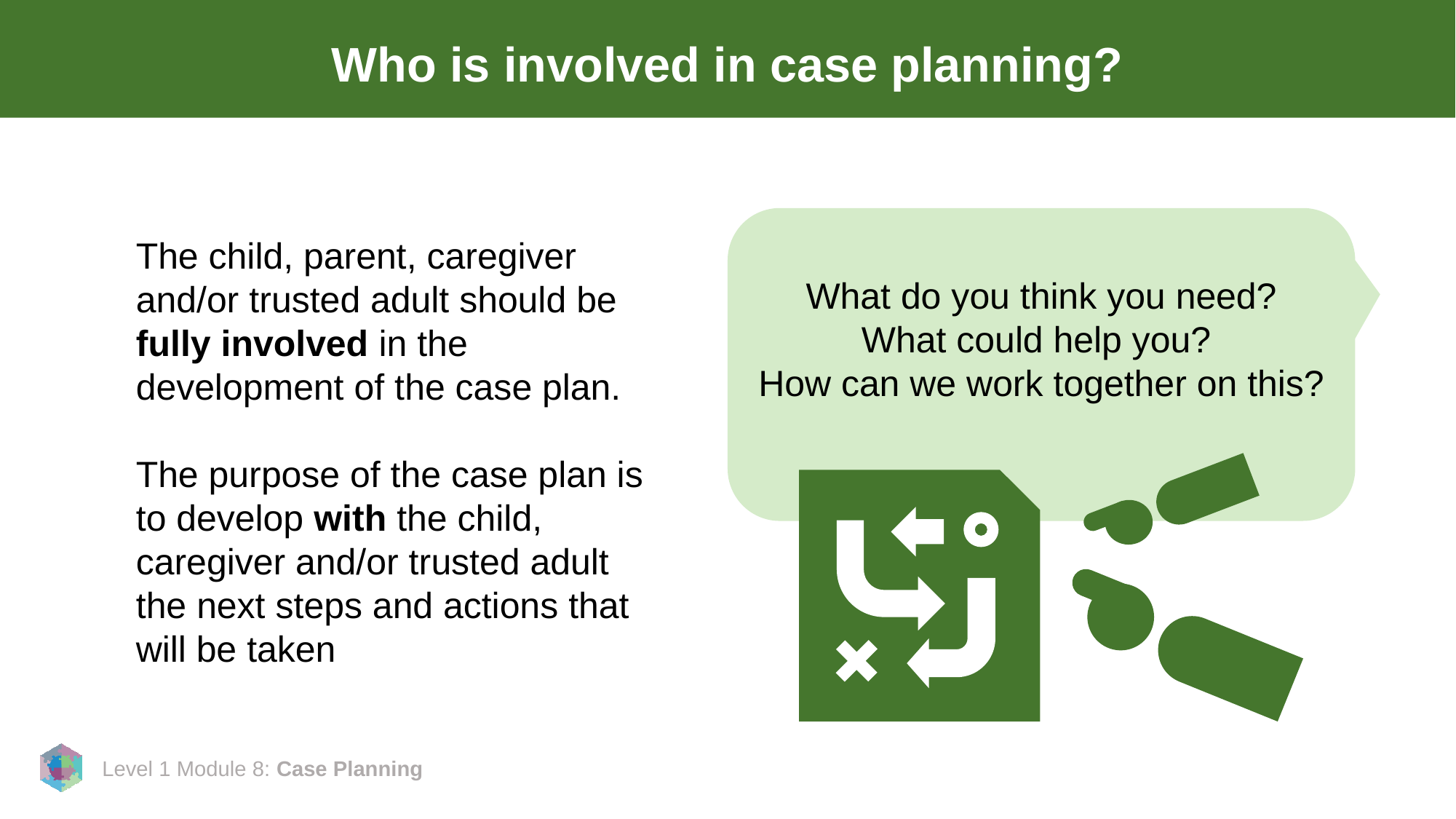

# Who is involved in case planning?

 What do you think you need?
What could help you?
How can we work together on this?
The child, parent, caregiver and/or trusted adult should be fully involved in the development of the case plan.

The purpose of the case plan is to develop with the child, caregiver and/or trusted adult the next steps and actions that will be taken